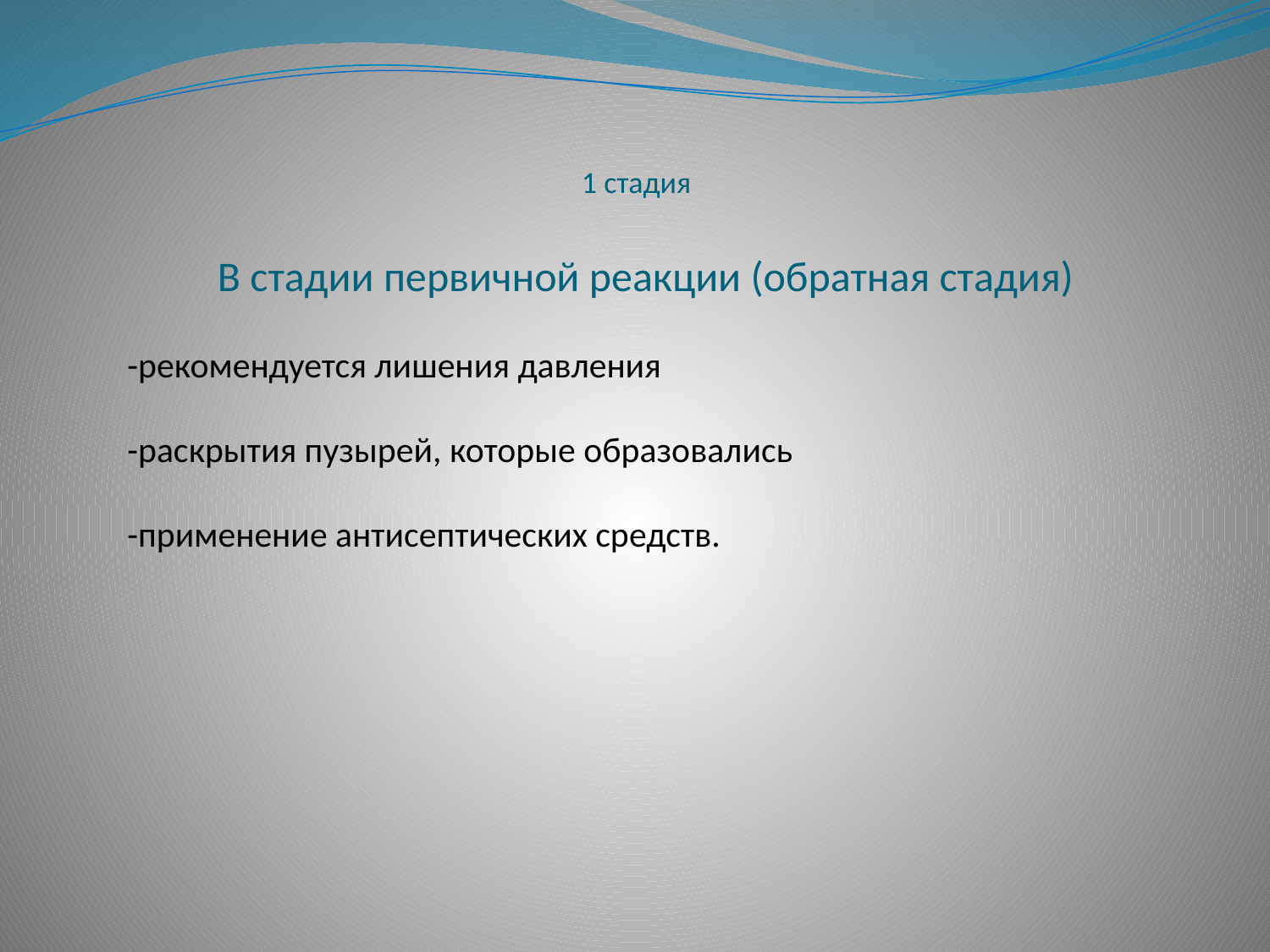

# 1 стадия
В стадии первичной реакции (обратная стадия)
-рекомендуется лишения давления

-раскрытия пузырей, которые образовались

-применение антисептических средств.